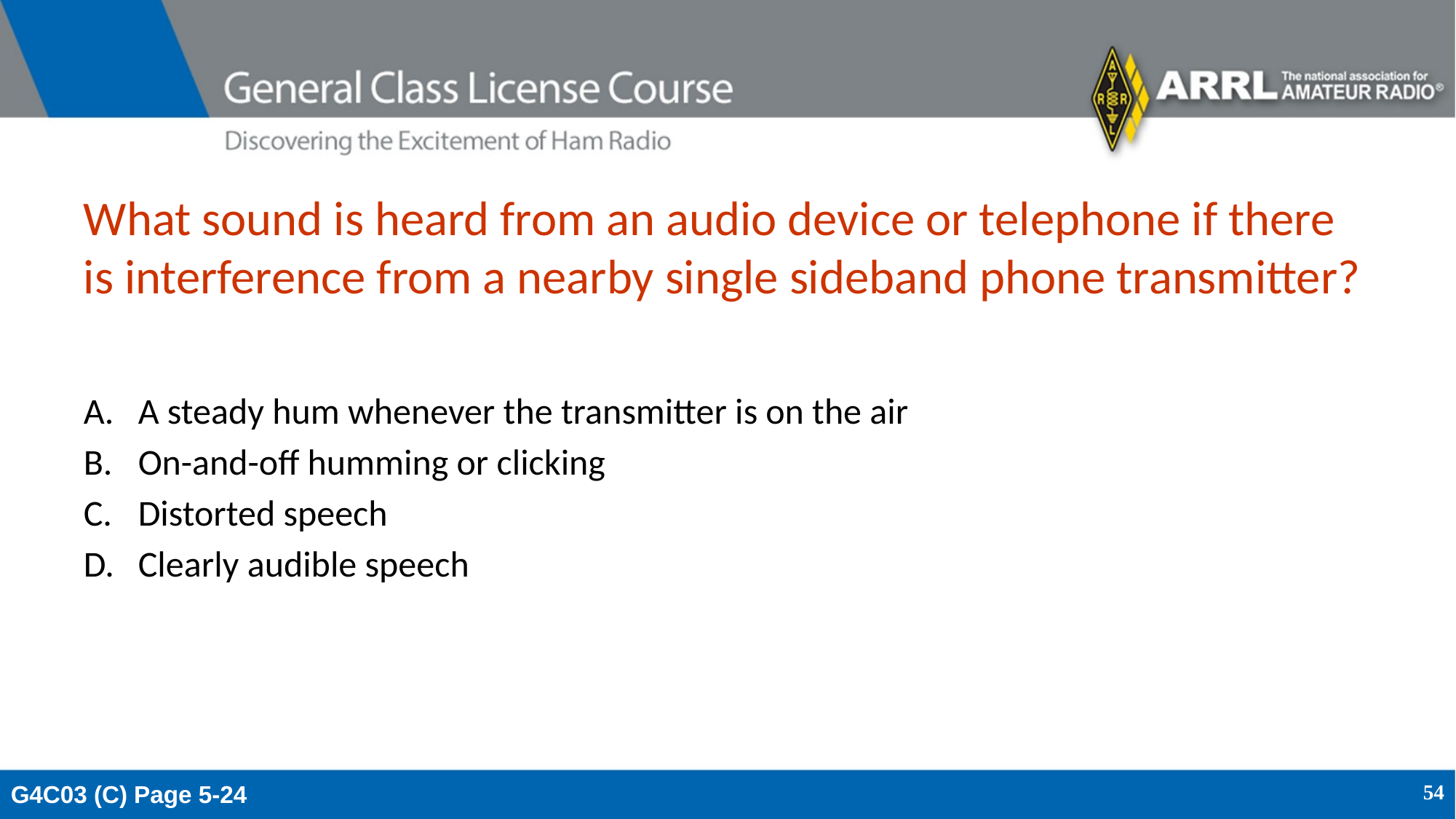

# What sound is heard from an audio device or telephone if there is interference from a nearby single sideband phone transmitter?
A steady hum whenever the transmitter is on the air
On-and-off humming or clicking
Distorted speech
Clearly audible speech
G4C03 (C) Page 5-24
54